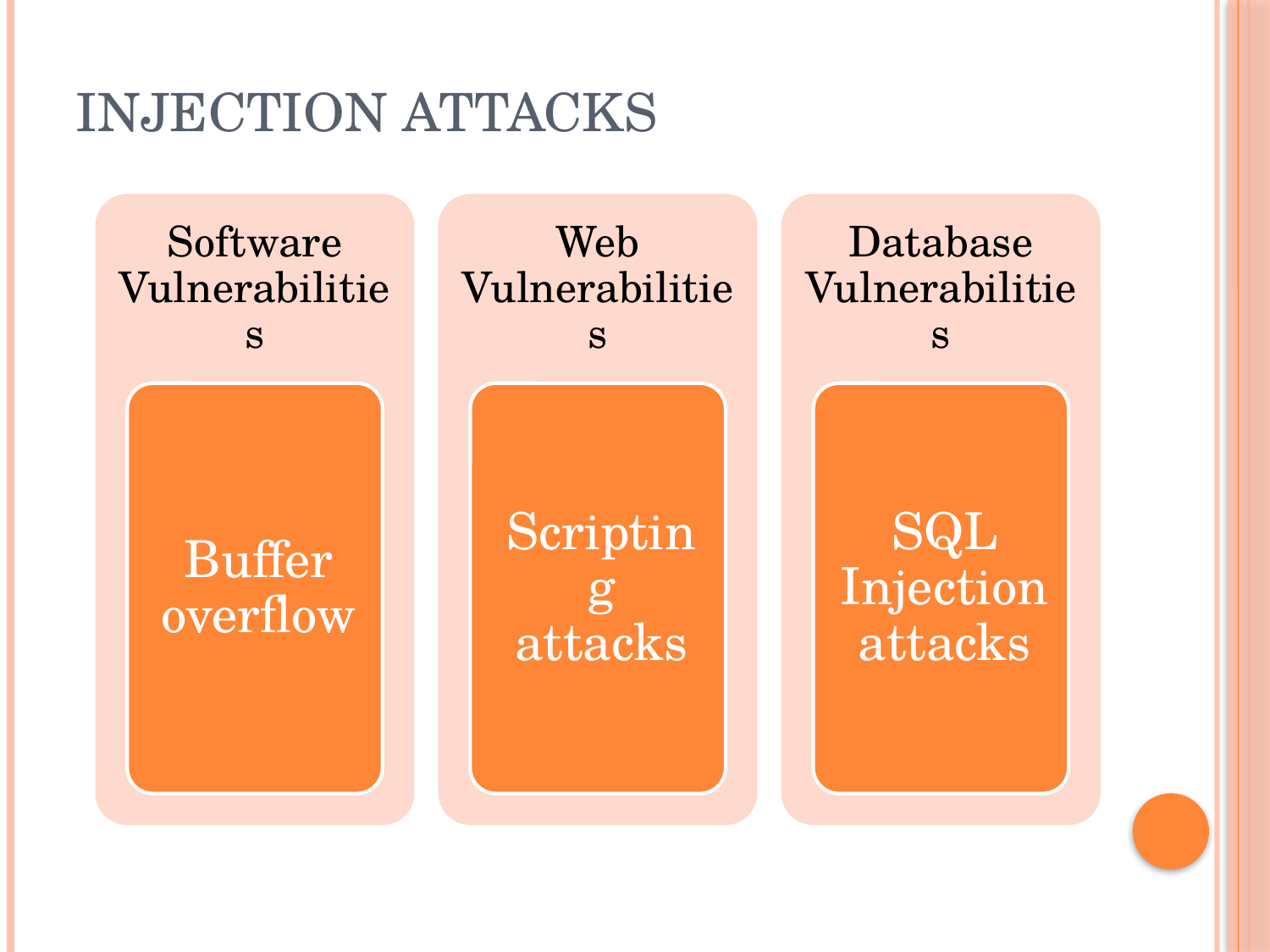

# Injection Attacks
Software Vulnerabilities
Buffer overflow
Web Vulnerabilities
Scripting attacks
Database Vulnerabilities
SQL Injection attacks